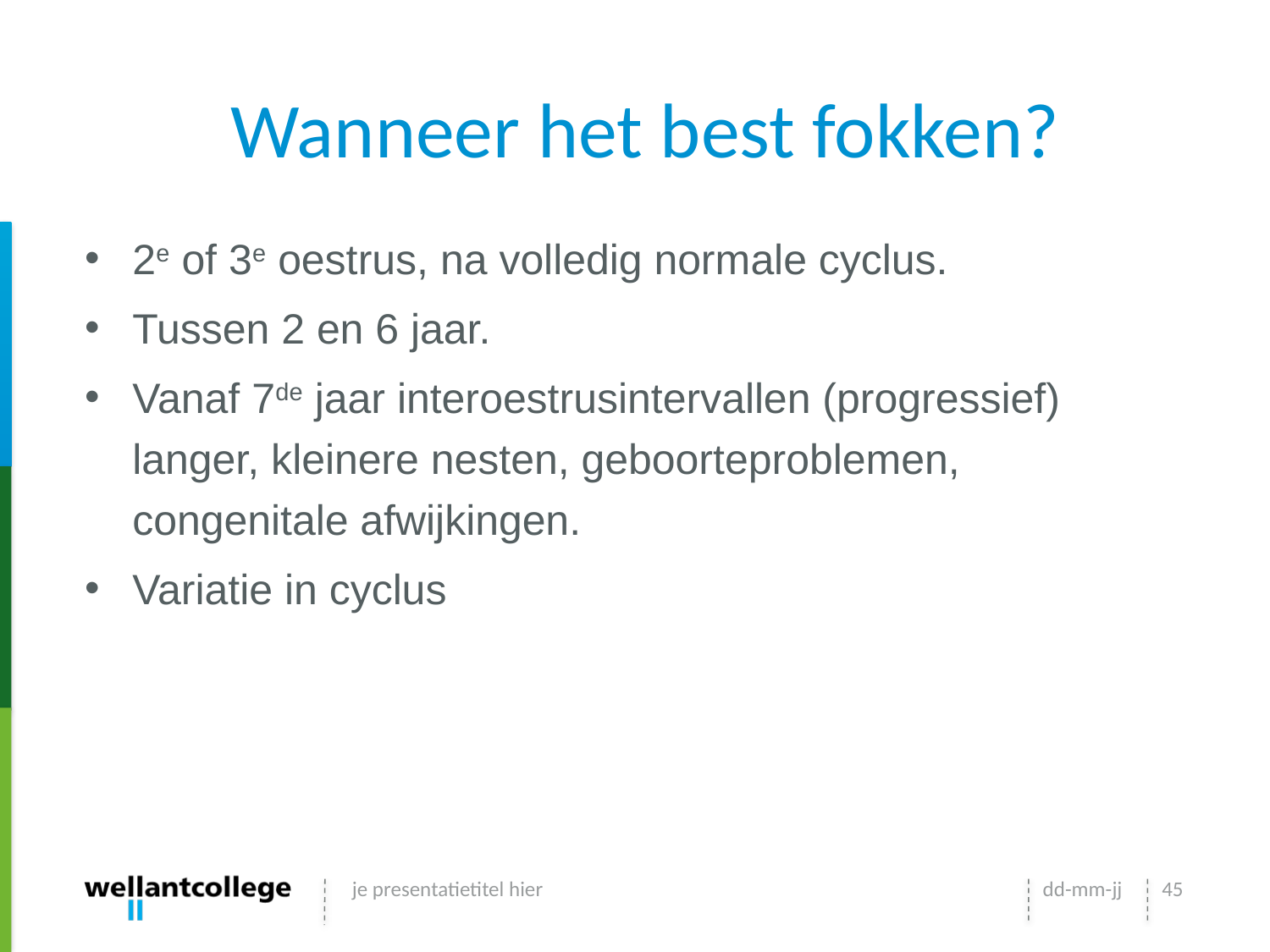

# Wanneer het best fokken?
2e of 3e oestrus, na volledig normale cyclus.
Tussen 2 en 6 jaar.
Vanaf 7de jaar interoestrusintervallen (progressief) langer, kleinere nesten, geboorteproblemen, congenitale afwijkingen.
Variatie in cyclus
je presentatietitel hier
dd-mm-jj
45